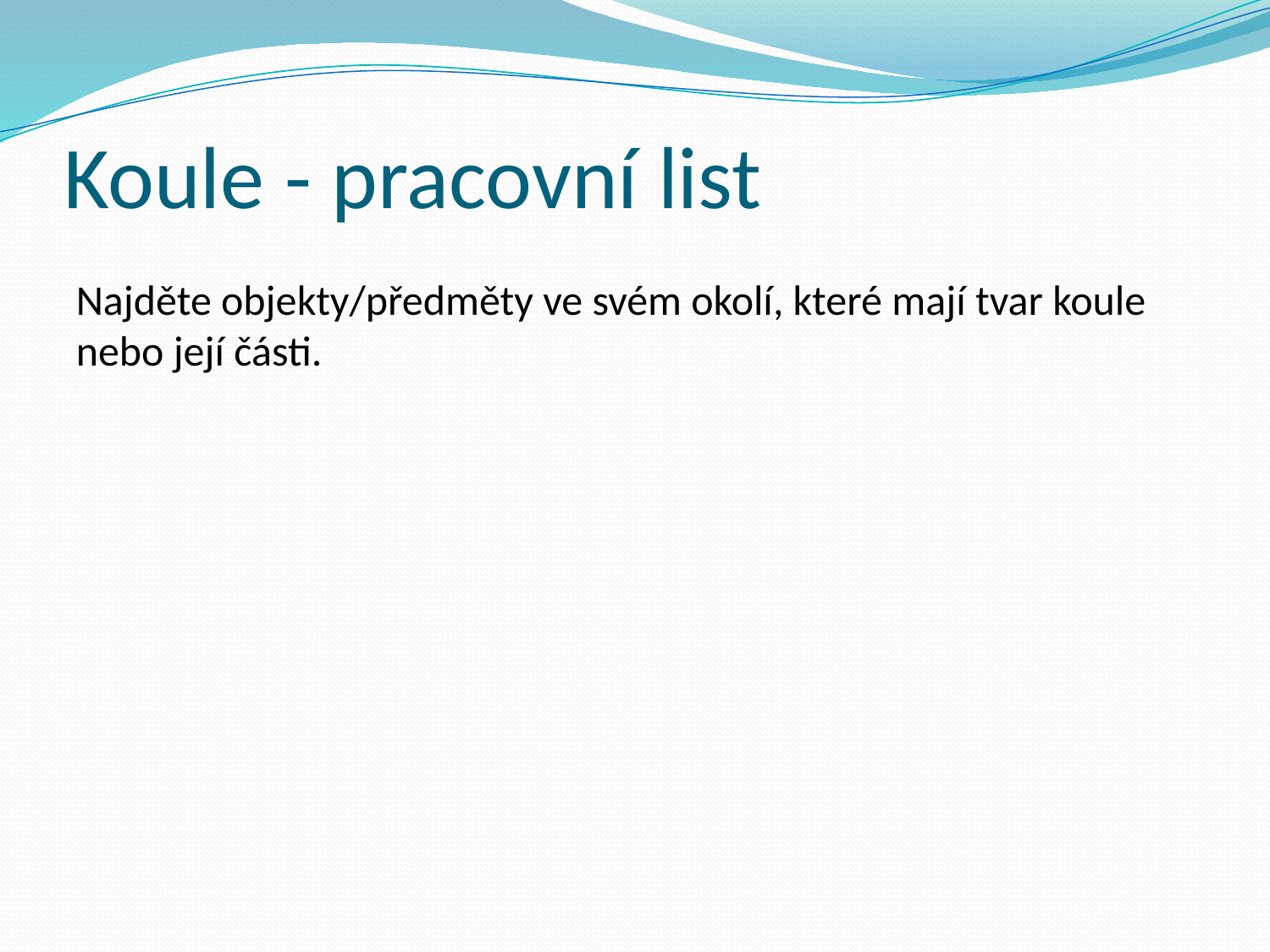

# Koule - pracovní list
Najděte objekty/předměty ve svém okolí, které mají tvar koule nebo její části.